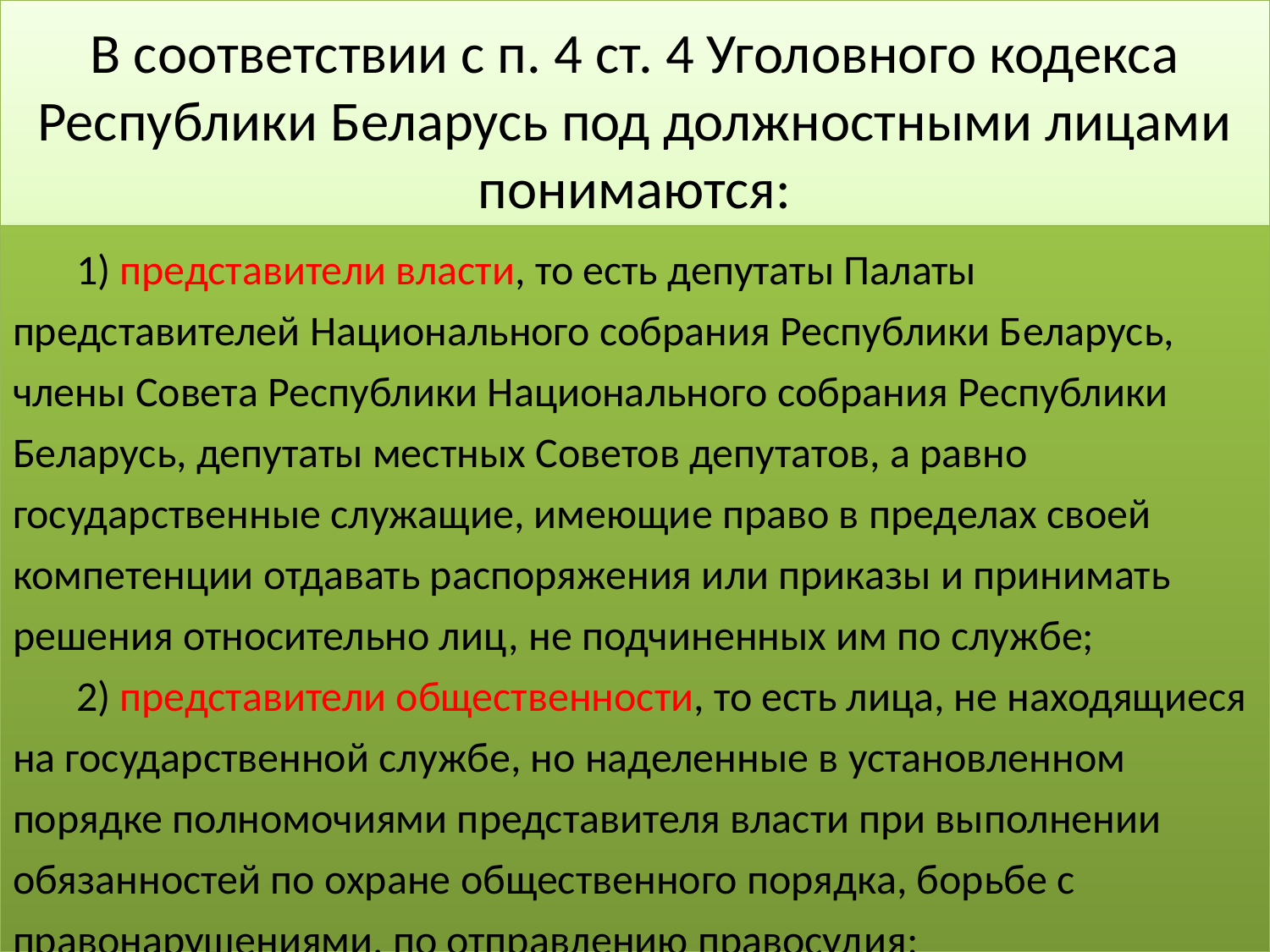

# В соответствии с п. 4 ст. 4 Уголовного кодекса Республики Беларусь под должностными лицами понимаются:
1) представители власти, то есть депутаты Палаты представителей Национального собрания Республики Беларусь, члены Совета Республики Национального собрания Республики Беларусь, депутаты местных Советов депутатов, а равно государственные служащие, имеющие право в пределах своей компетенции отдавать распоряжения или приказы и принимать решения относительно лиц, не подчиненных им по службе;
2) представители общественности, то есть лица, не находящиеся на государственной службе, но наделенные в установленном порядке полномочиями представителя власти при выполнении обязанностей по охране общественного порядка, борьбе с правонарушениями, по отправлению правосудия;